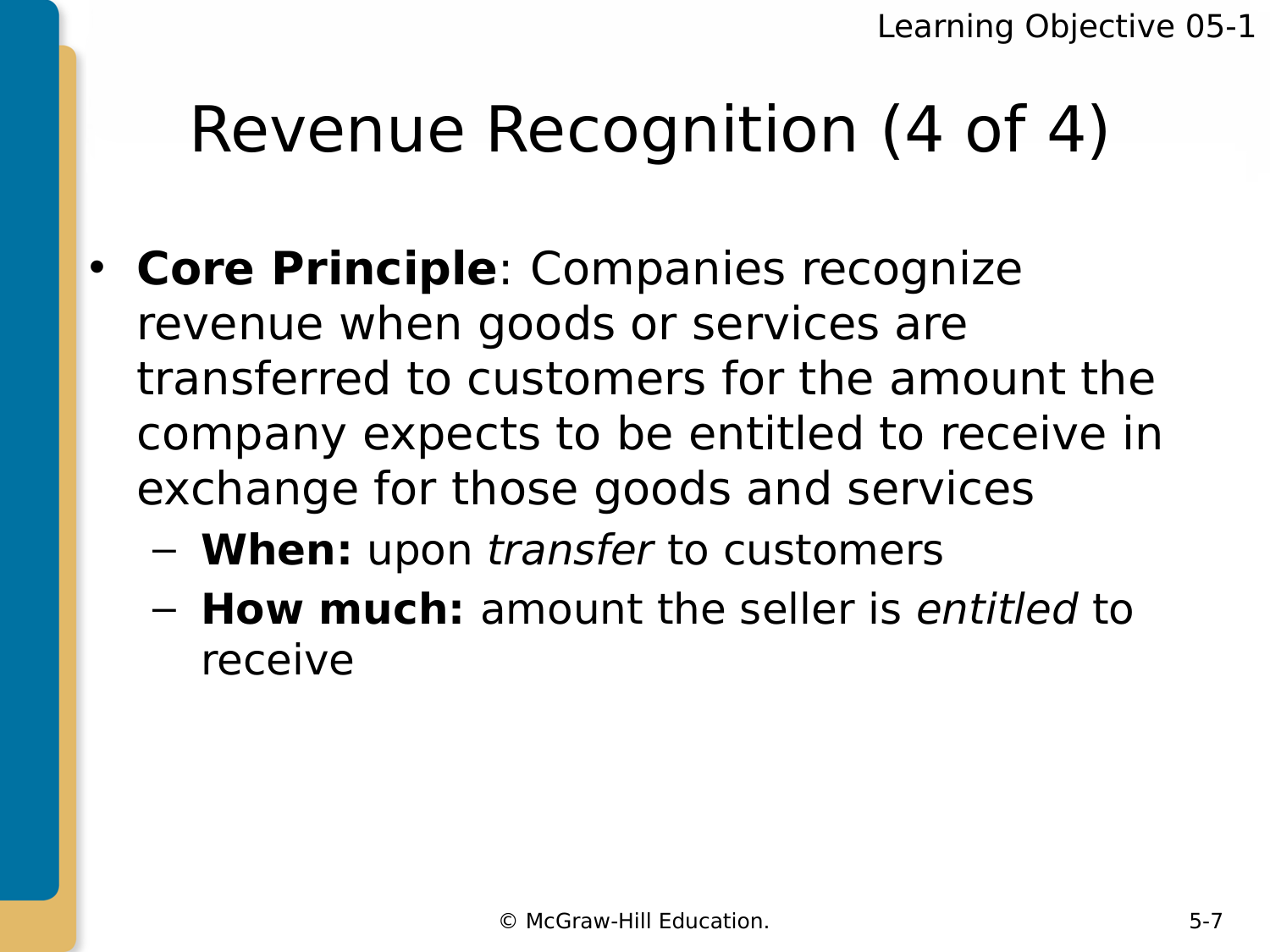

Learning Objective 05-1
# Revenue Recognition (4 of 4)
Core Principle: Companies recognize revenue when goods or services are transferred to customers for the amount the company expects to be entitled to receive in exchange for those goods and services
When: upon transfer to customers
How much: amount the seller is entitled to receive